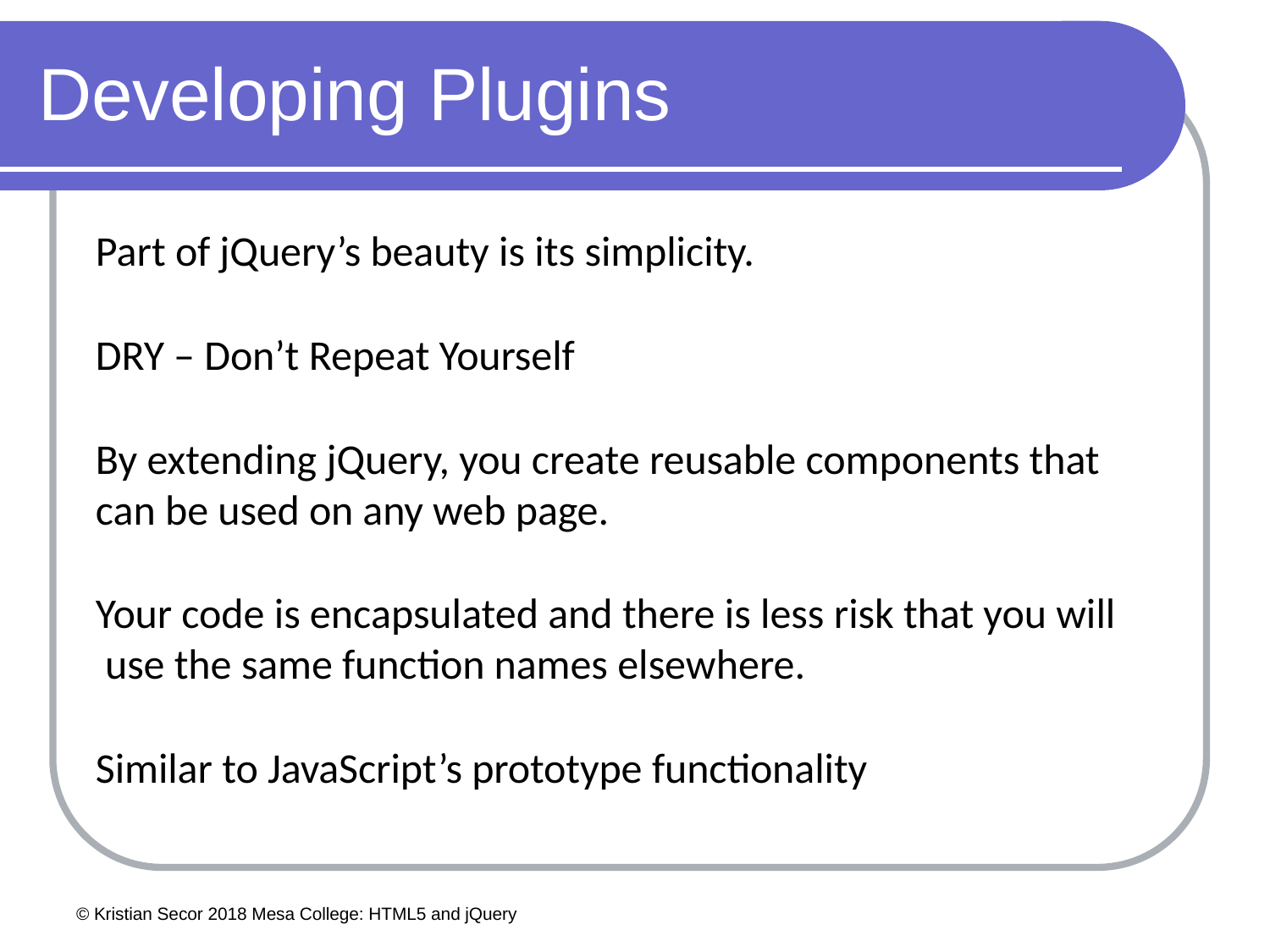

# Developing Plugins
Part of jQuery’s beauty is its simplicity.

DRY – Don’t Repeat Yourself

By extending jQuery, you create reusable components that  can be used on any web page.

Your code is encapsulated and there is less risk that you will  use the same function names elsewhere.

Similar to JavaScript’s prototype functionality
© Kristian Secor 2018 Mesa College: HTML5 and jQuery